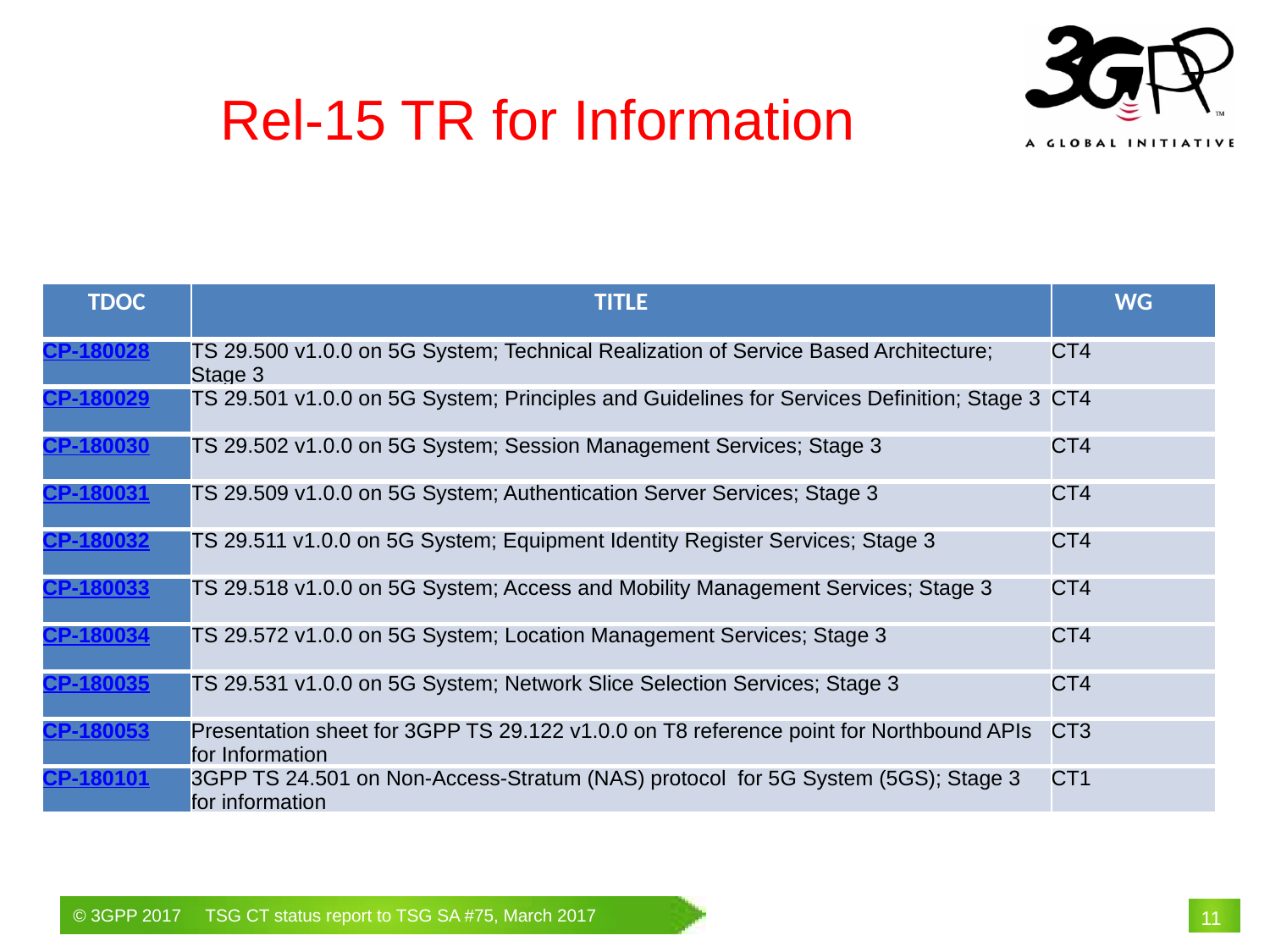

Rel-15 TR for Information

| TDOC | TITLE | WG |
| --- | --- | --- |
| CP-180028 | TS 29.500 v1.0.0 on 5G System; Technical Realization of Service Based Architecture; Stage 3 | CT4 |
| CP-180029 | TS 29.501 v1.0.0 on 5G System; Principles and Guidelines for Services Definition; Stage 3 | CT4 |
| CP-180030 | TS 29.502 v1.0.0 on 5G System; Session Management Services; Stage 3 | CT4 |
| CP-180031 | TS 29.509 v1.0.0 on 5G System; Authentication Server Services; Stage 3 | CT4 |
| CP-180032 | TS 29.511 v1.0.0 on 5G System; Equipment Identity Register Services; Stage 3 | CT4 |
| CP-180033 | TS 29.518 v1.0.0 on 5G System; Access and Mobility Management Services; Stage 3 | CT4 |
| CP-180034 | TS 29.572 v1.0.0 on 5G System; Location Management Services; Stage 3 | CT4 |
| CP-180035 | TS 29.531 v1.0.0 on 5G System; Network Slice Selection Services; Stage 3 | CT4 |
| CP-180053 | Presentation sheet for 3GPP TS 29.122 v1.0.0 on T8 reference point for Northbound APIs for Information | CT3 |
| CP-180101 | 3GPP TS 24.501 on Non-Access-Stratum (NAS) protocol for 5G System (5GS); Stage 3 for information | CT1 |

# 11